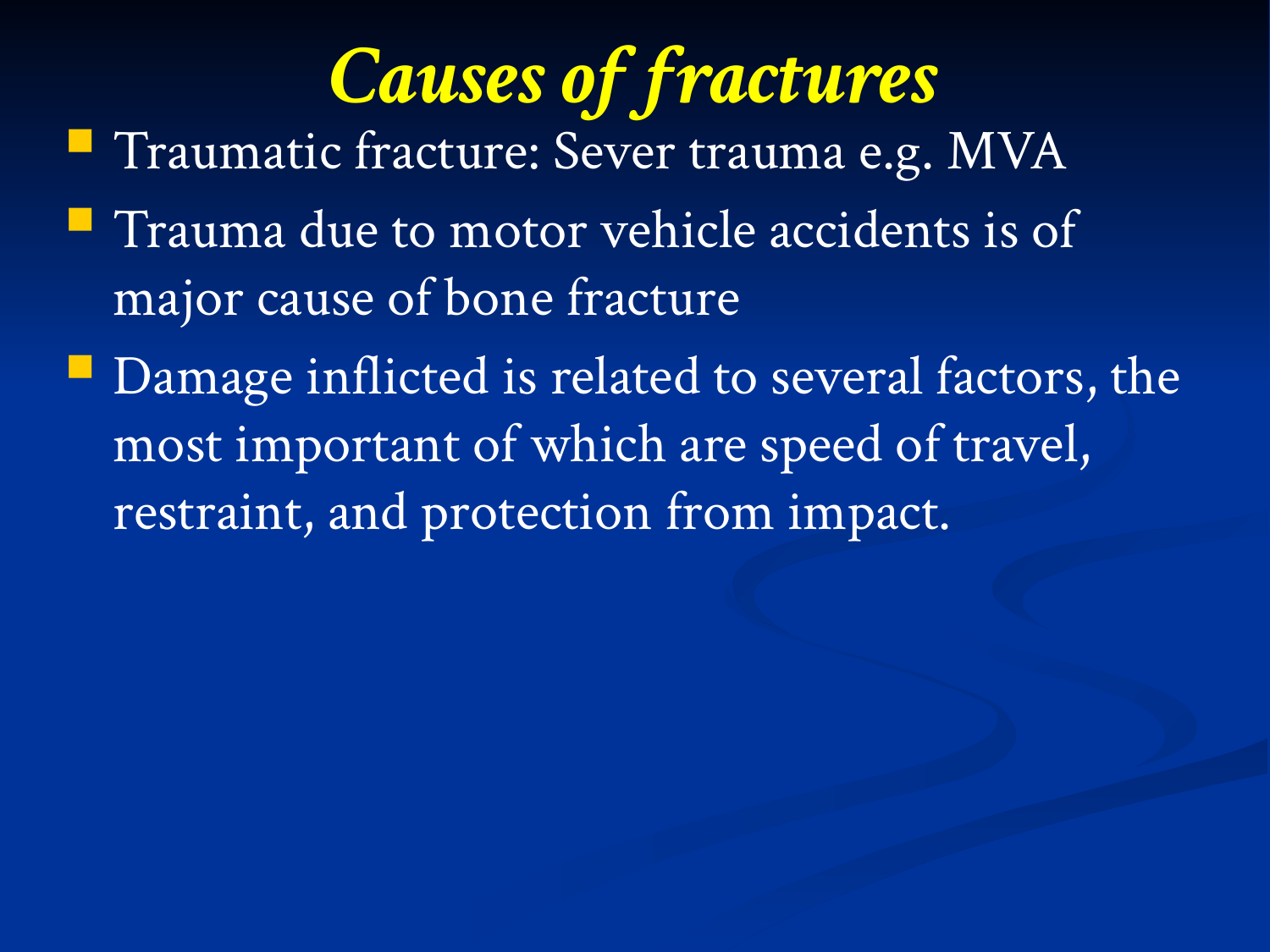

# Causes of fractures
Traumatic fracture: Sever trauma e.g. MVA
Trauma due to motor vehicle accidents is of major cause of bone fracture
Damage inflicted is related to several factors, the most important of which are speed of travel, restraint, and protection from impact.